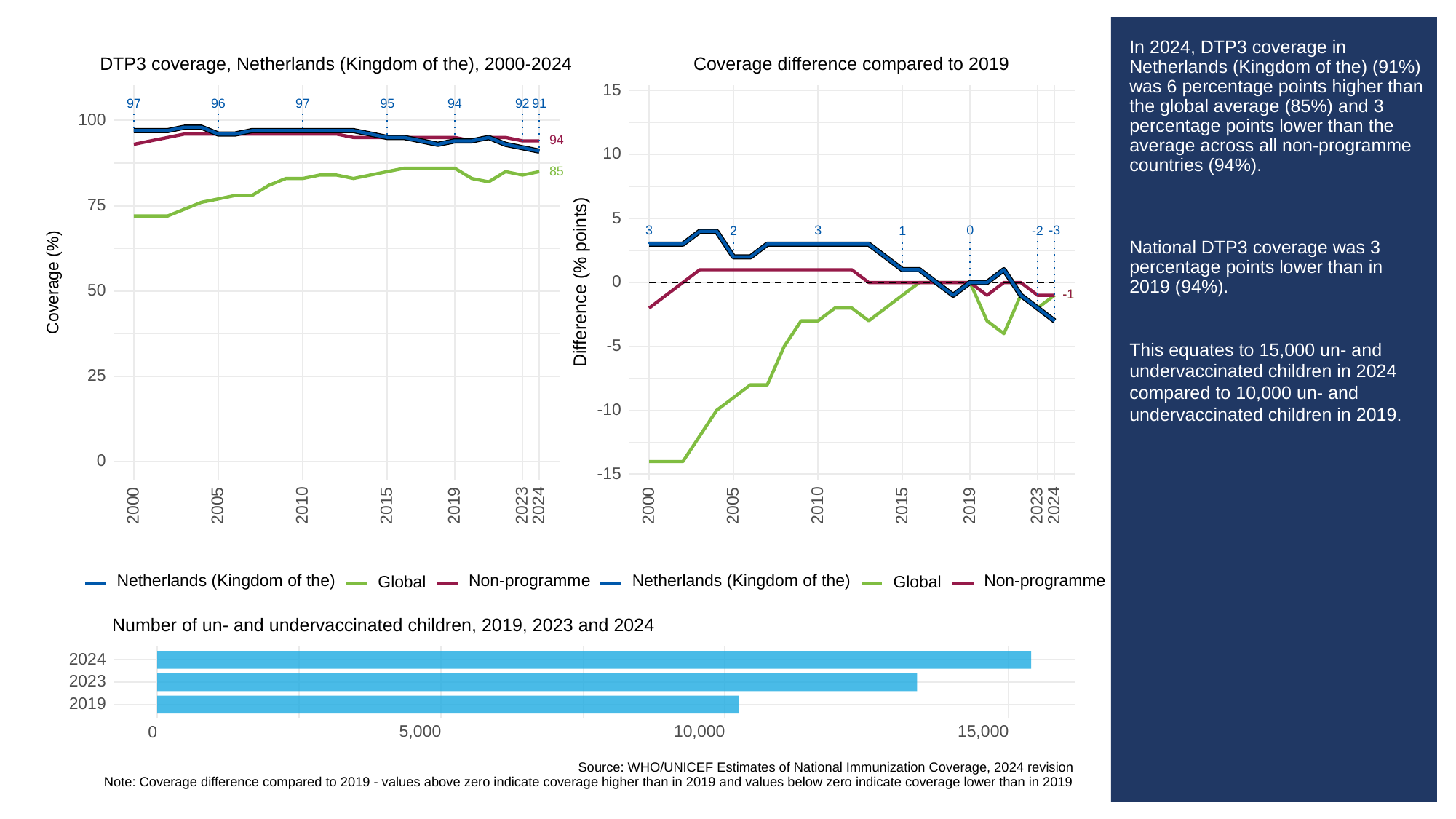

# In 2024, DTP3 coverage in Netherlands (Kingdom of the) (91%) was 6 percentage points higher than the global average (85%) and 3 percentage points lower than the average across all non-programme countries (94%).

National DTP3 coverage was 3 percentage points lower than in 2019 (94%).

This equates to 15,000 un- and undervaccinated children in 2024 compared to 10,000 un- and undervaccinated children in 2019.

DTP3 coverage, Netherlands (Kingdom of the), 2000-2024
Coverage difference compared to 2019
15

97
96
97
95
94
92
91

100

94
10

85

75

5

3
3
-3
0
2
1
-2

Difference (% points)
Coverage (%)
0

50
-1
-1

-5

25

-10

0

-15

2023
2023
2000
2005
2010
2015
2019
2024
2000
2005
2010
2015
2019
2024
Netherlands (Kingdom of the)
Netherlands (Kingdom of the)
Non-programme
Non-programme
Global
Global

Number of un- and undervaccinated children, 2019, 2023 and 2024

2024

2023

2019

5,000
10,000
15,000
0
Source: WHO/UNICEF Estimates of National Immunization Coverage, 2024 revision
Note: Coverage difference compared to 2019 - values above zero indicate coverage higher than in 2019 and values below zero indicate coverage lower than in 2019